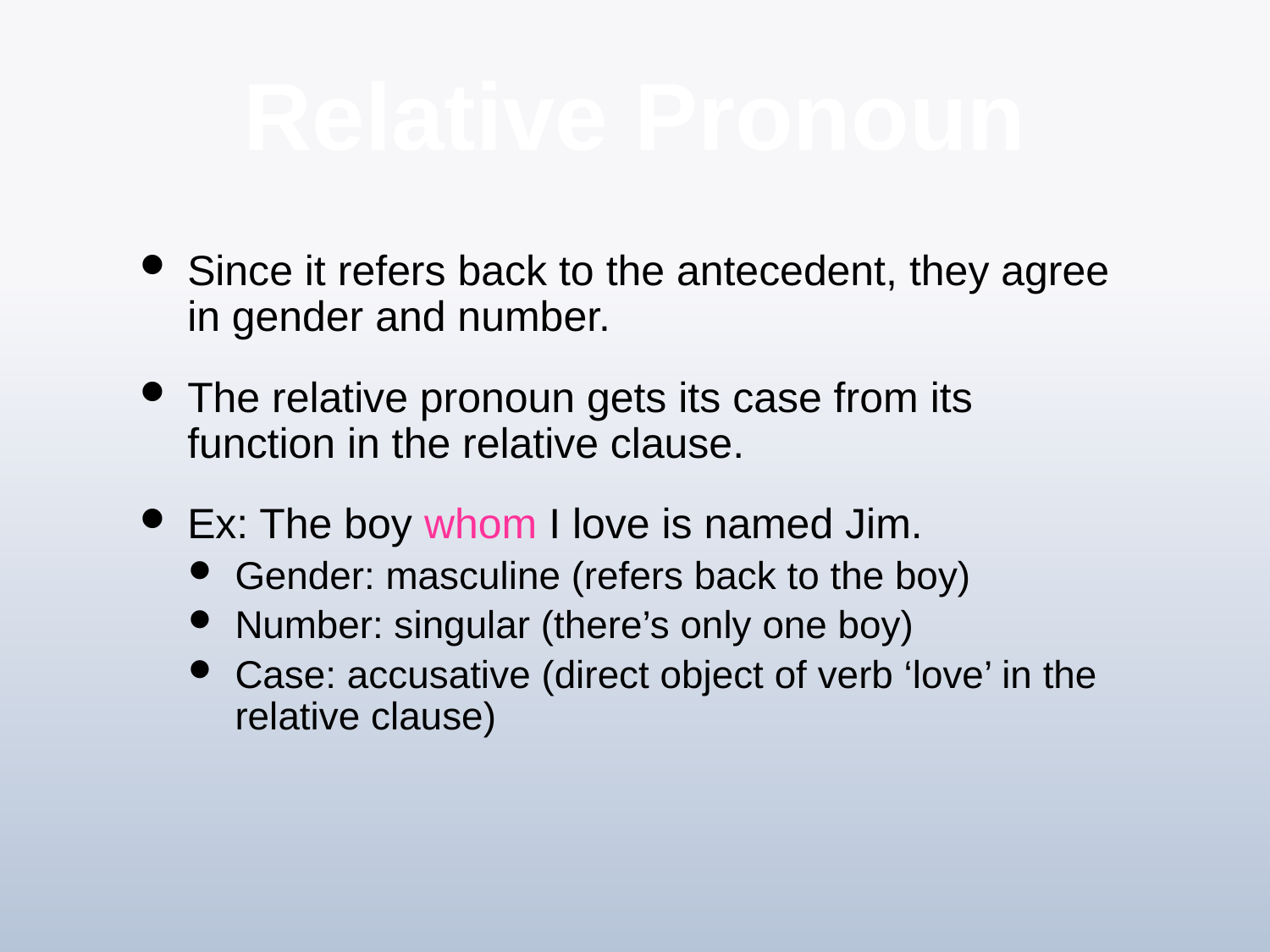

# Relative Pronoun
Since it refers back to the antecedent, they agree in gender and number.
The relative pronoun gets its case from its function in the relative clause.
Ex: The boy whom I love is named Jim.
Gender: masculine (refers back to the boy)
Number: singular (there’s only one boy)
Case: accusative (direct object of verb ‘love’ in the relative clause)